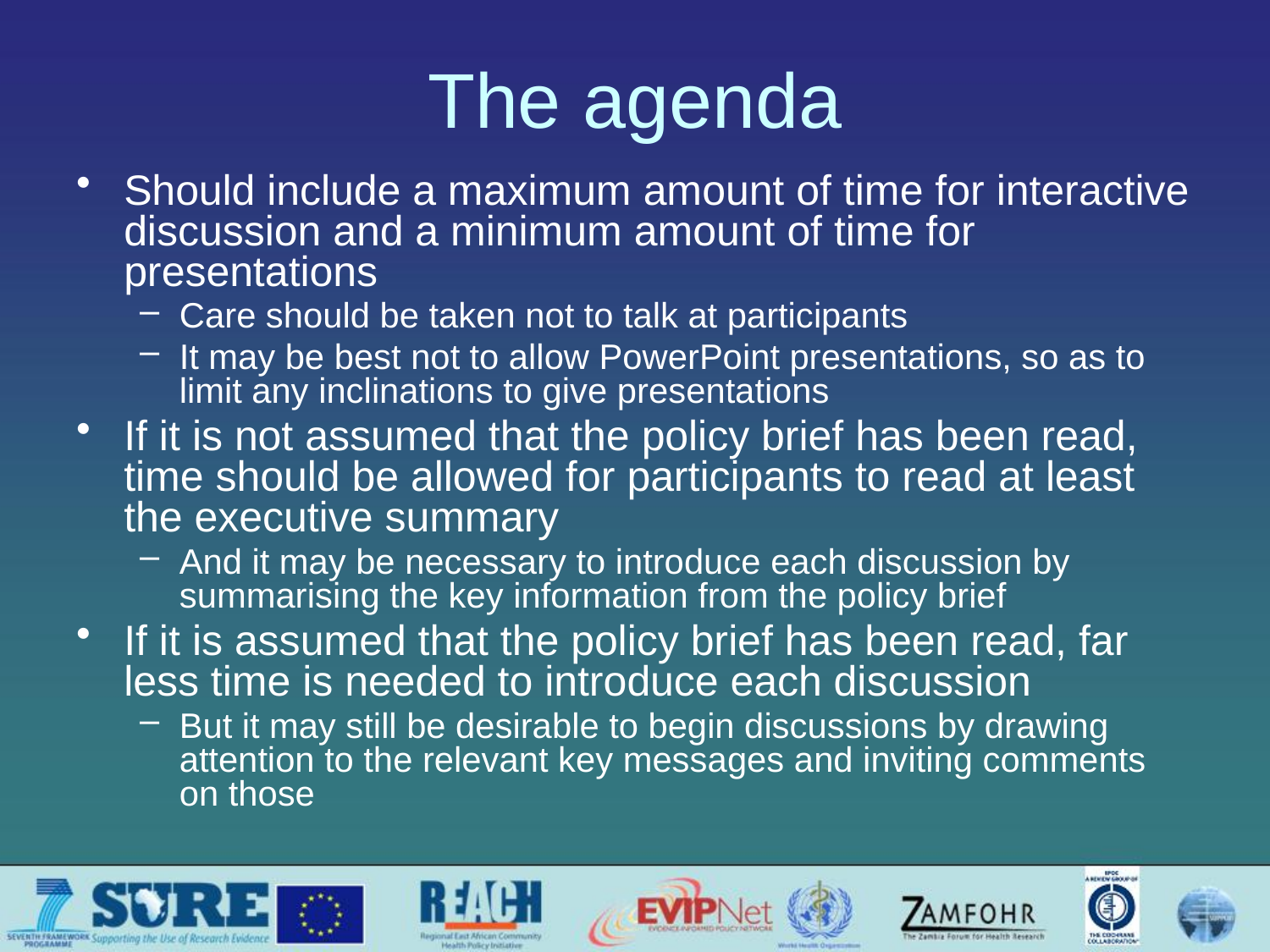

# The agenda
Should include a maximum amount of time for interactive discussion and a minimum amount of time for presentations
Care should be taken not to talk at participants
It may be best not to allow PowerPoint presentations, so as to limit any inclinations to give presentations
If it is not assumed that the policy brief has been read, time should be allowed for participants to read at least the executive summary
And it may be necessary to introduce each discussion by summarising the key information from the policy brief
If it is assumed that the policy brief has been read, far less time is needed to introduce each discussion
But it may still be desirable to begin discussions by drawing attention to the relevant key messages and inviting comments on those